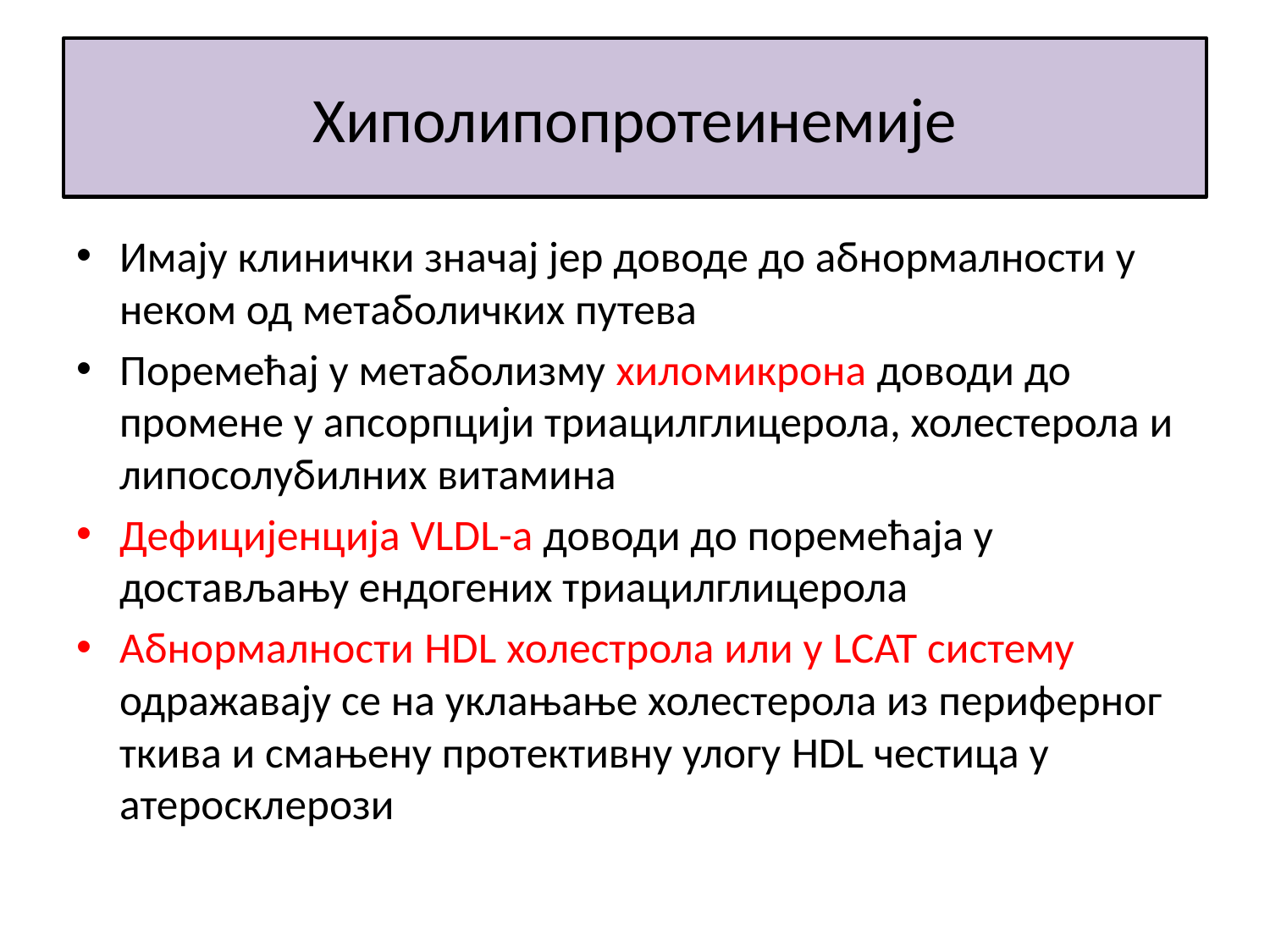

# Хиполипопротеинемије
Имају клинички значај јер доводе до абнормалности у неком од метаболичких путева
Поремећај у метаболизму хиломикрона доводи до промене у апсорпцији триацилглицерола, холестерола и липосолубилних витамина
Дефицијенција VLDL-a доводи до поремећаја у достављању ендогених триацилглицерола
Абнормалности HDL холестрола или у LCAT систему одражавају се на уклањање холестерола из периферног ткива и смањену протективну улогу HDL честица у атеросклерози